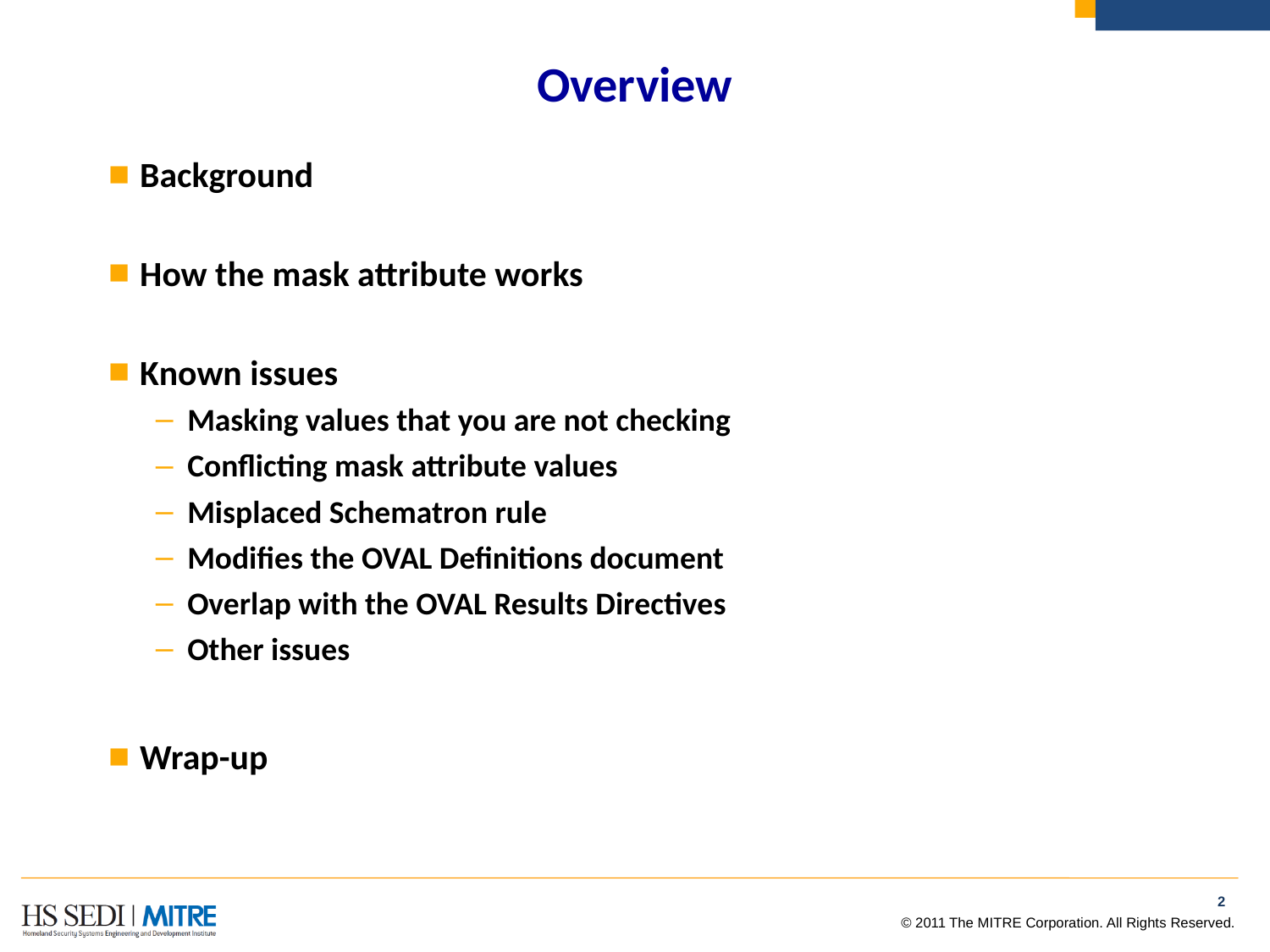

# Overview
Background

How the mask attribute works

Known issues
Masking values that you are not checking
Conflicting mask attribute values
Misplaced Schematron rule
Modifies the OVAL Definitions document
Overlap with the OVAL Results Directives
Other issues

Wrap-up
2